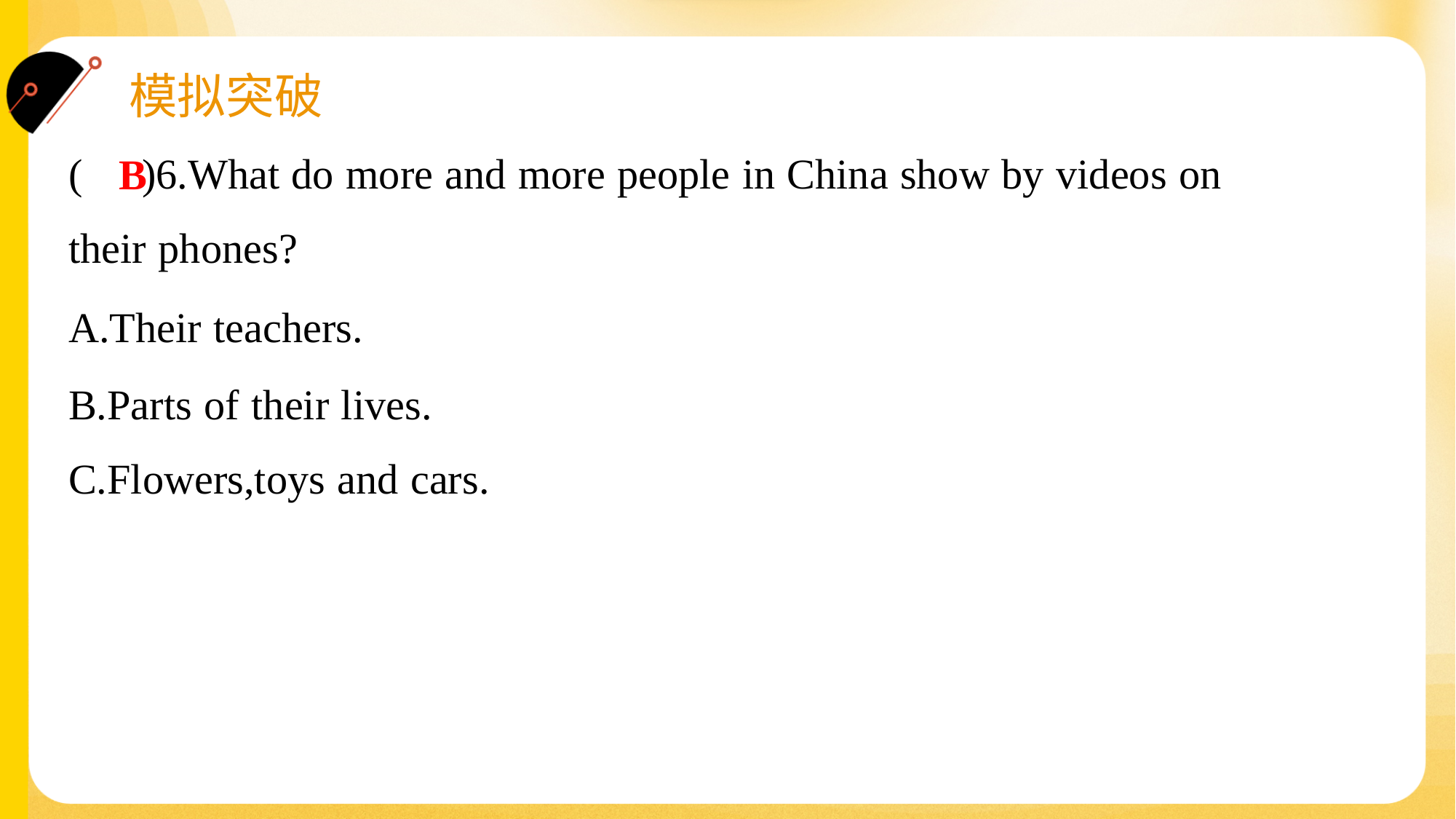

(     )6.What do more and more people in China show by videos on
their phones?
B
A.Their teachers.
B.Parts of their lives.
C.Flowers,toys and cars.